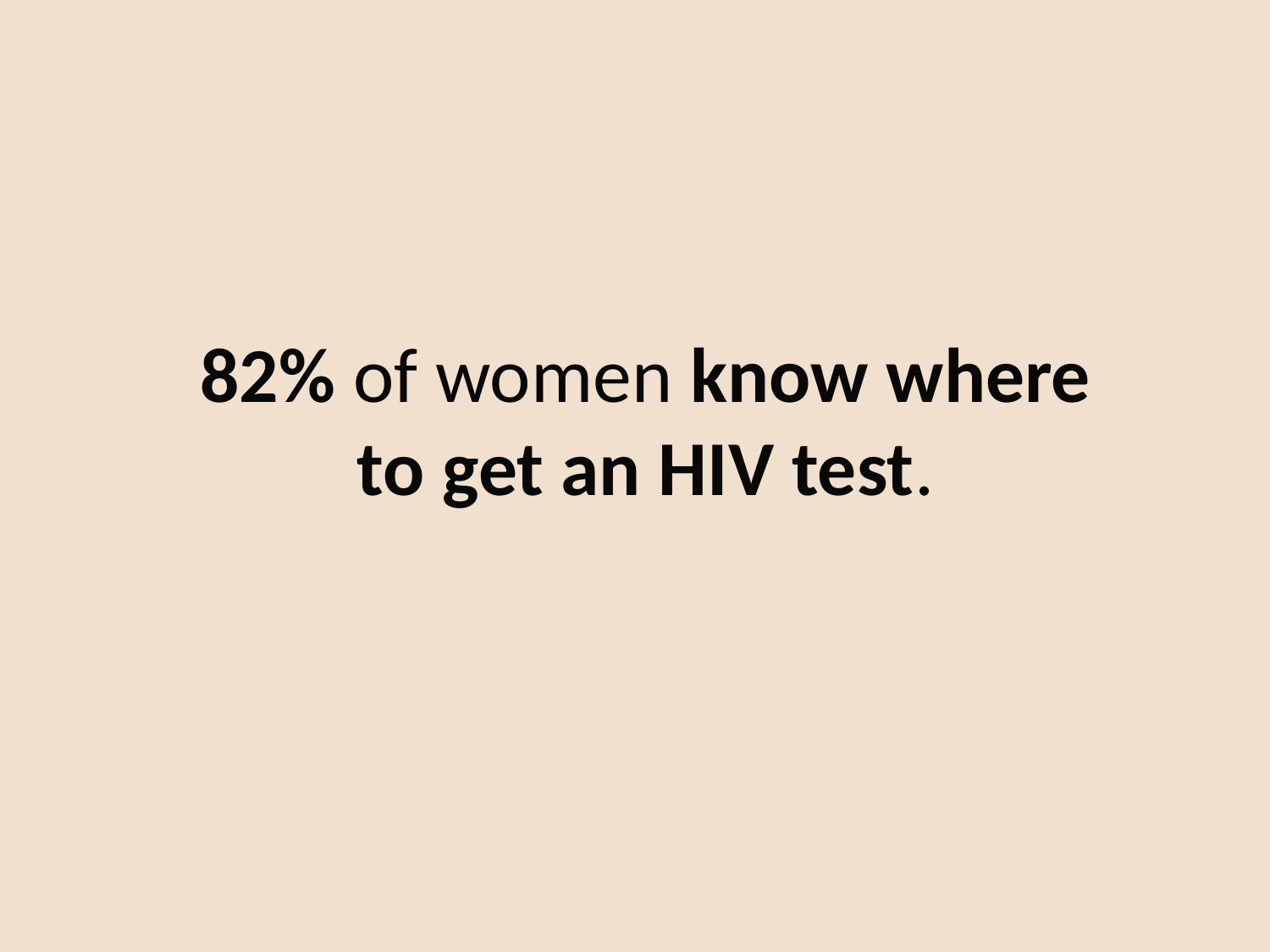

# 82% of women know where to get an HIV test.